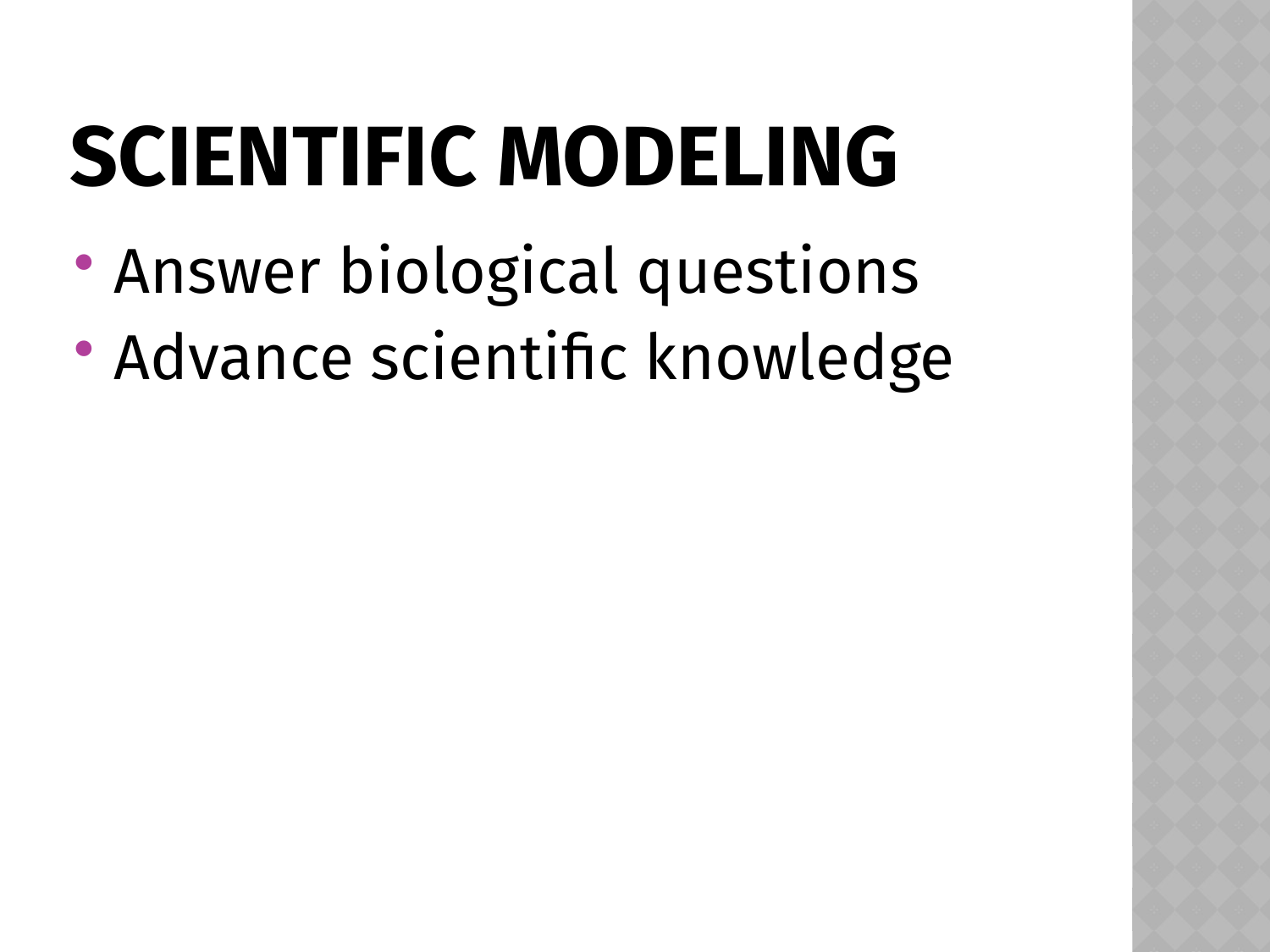

# Scientific Modeling
Answer biological questions
Advance scientific knowledge